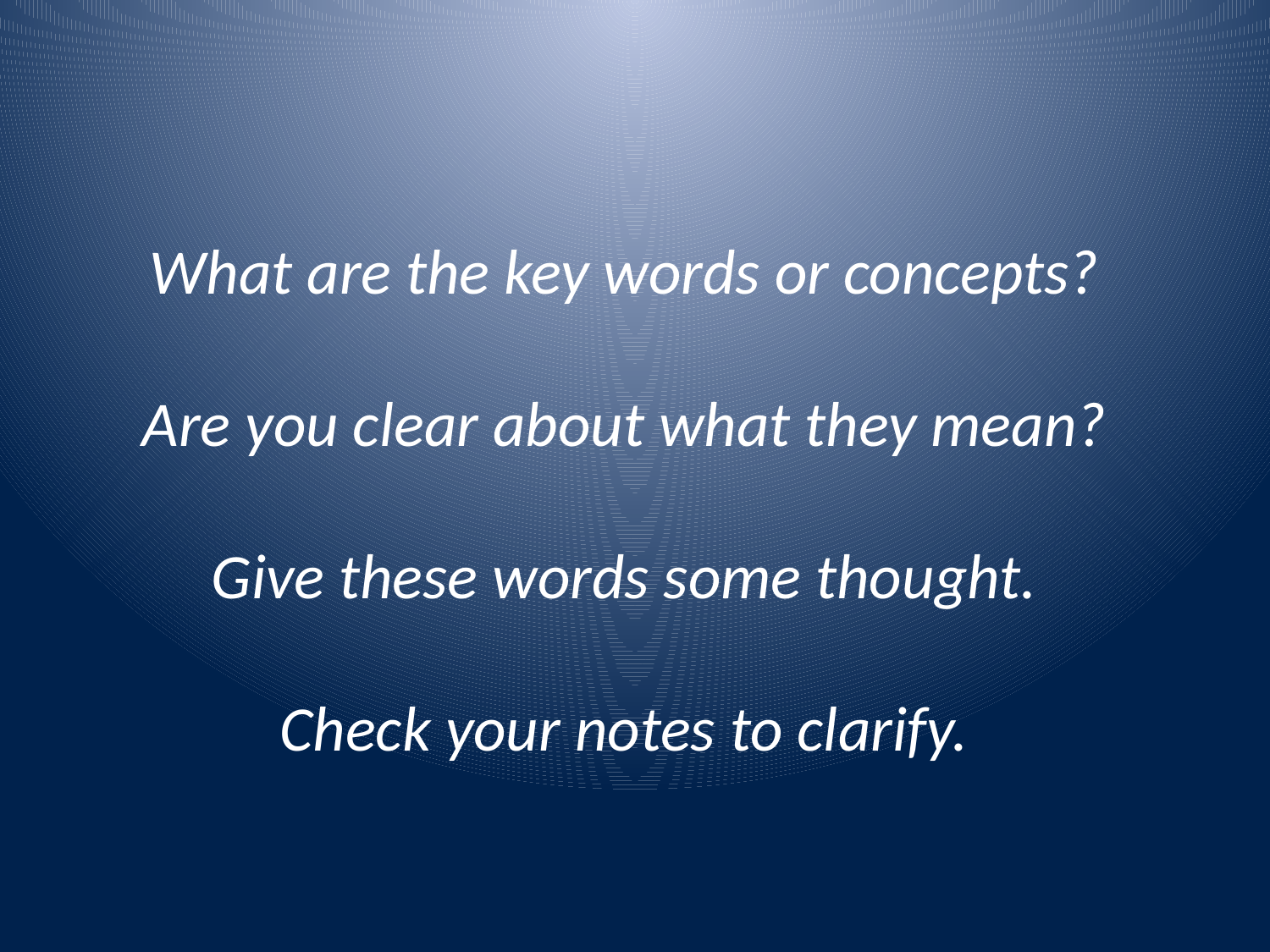

# What are the key words or concepts? Are you clear about what they mean? Give these words some thought. Check your notes to clarify.